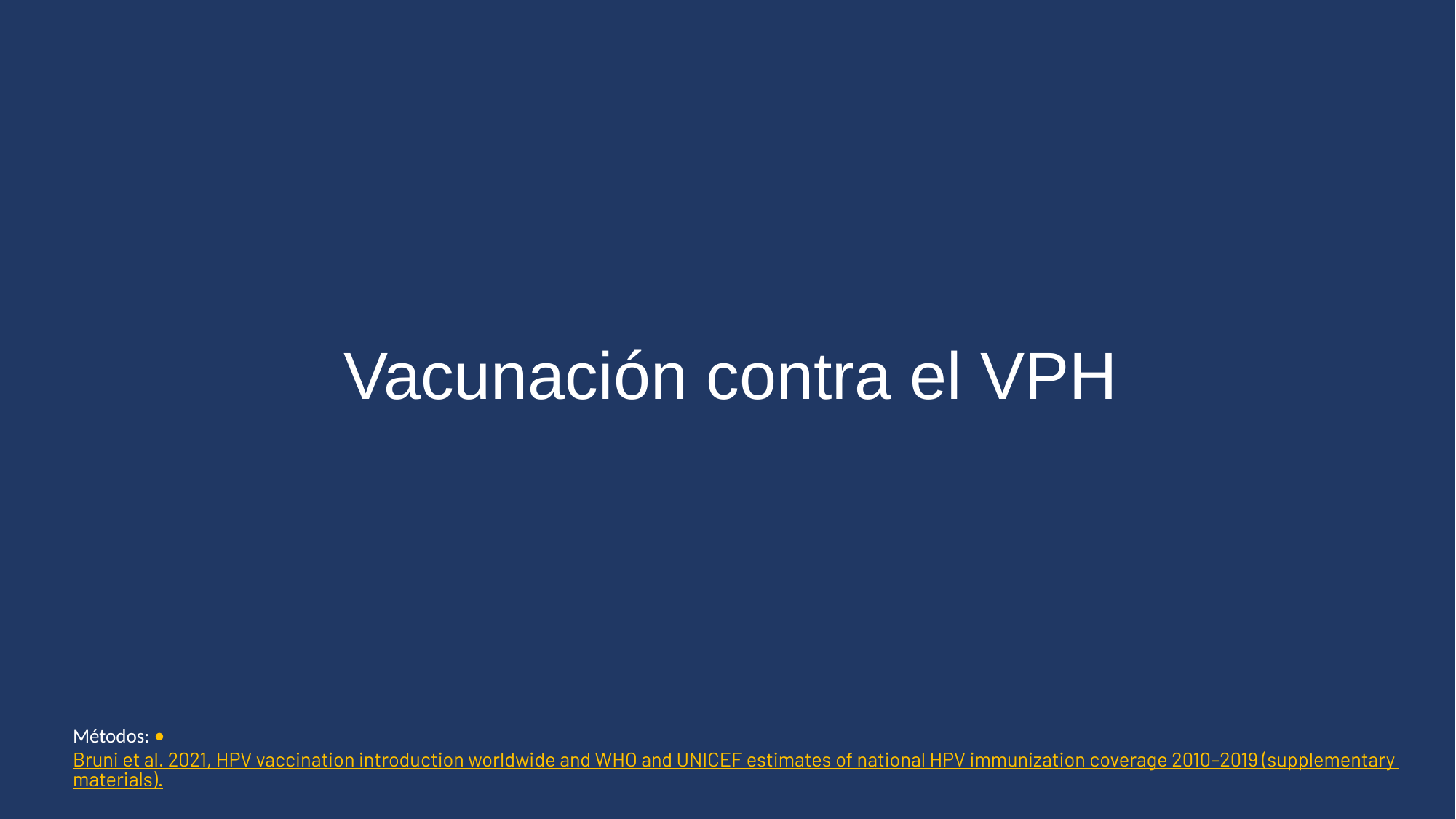

# Vacunación contra el VPH
Métodos: • Bruni et al. 2021, HPV vaccination introduction worldwide and WHO and UNICEF estimates of national HPV immunization coverage 2010–2019 (supplementary materials).